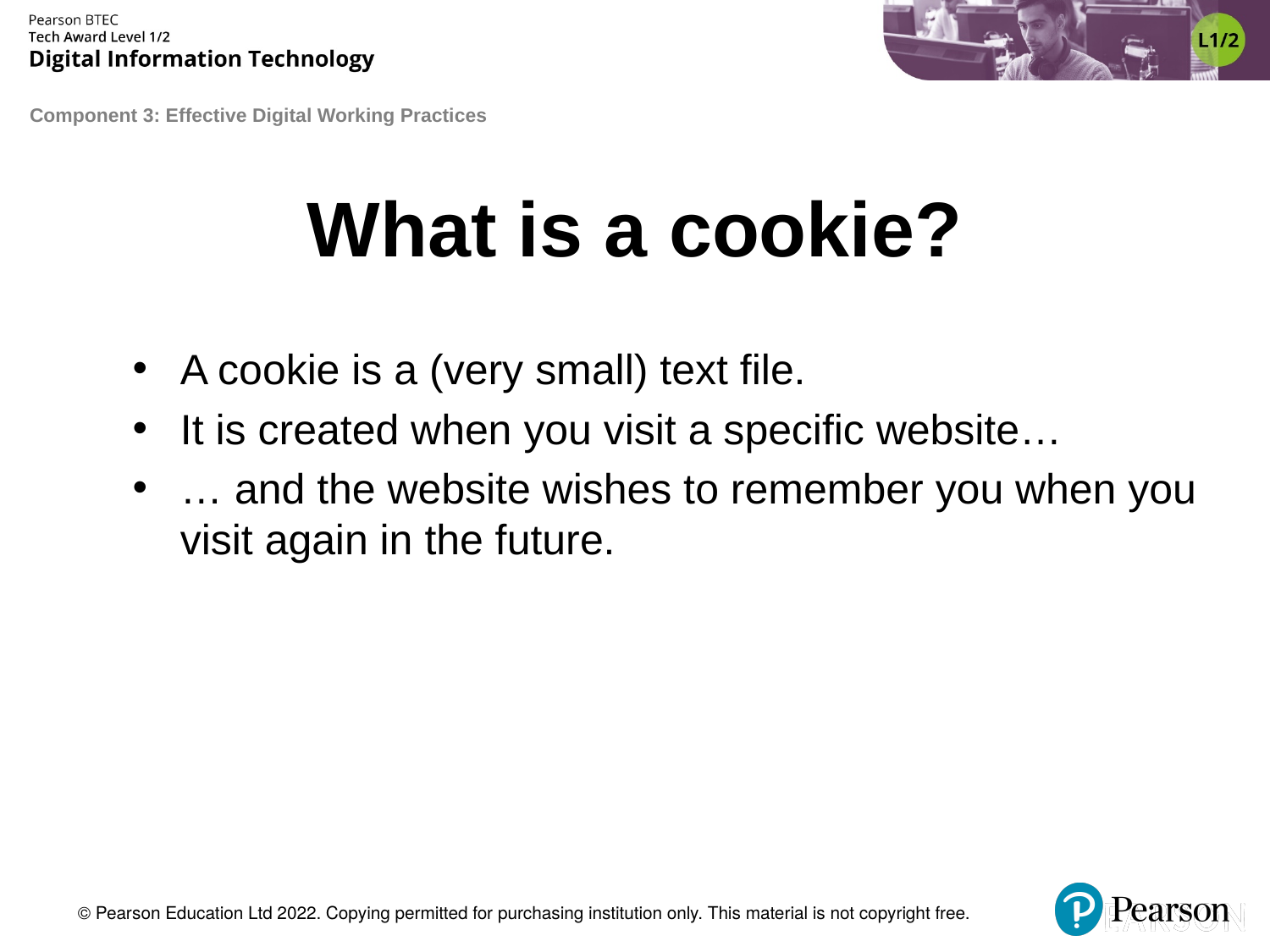

# What is a cookie?
A cookie is a (very small) text file.
It is created when you visit a specific website…
… and the website wishes to remember you when you visit again in the future.
© Pearson Education Ltd 2022. Copying permitted for purchasing institution only. This material is not copyright free.